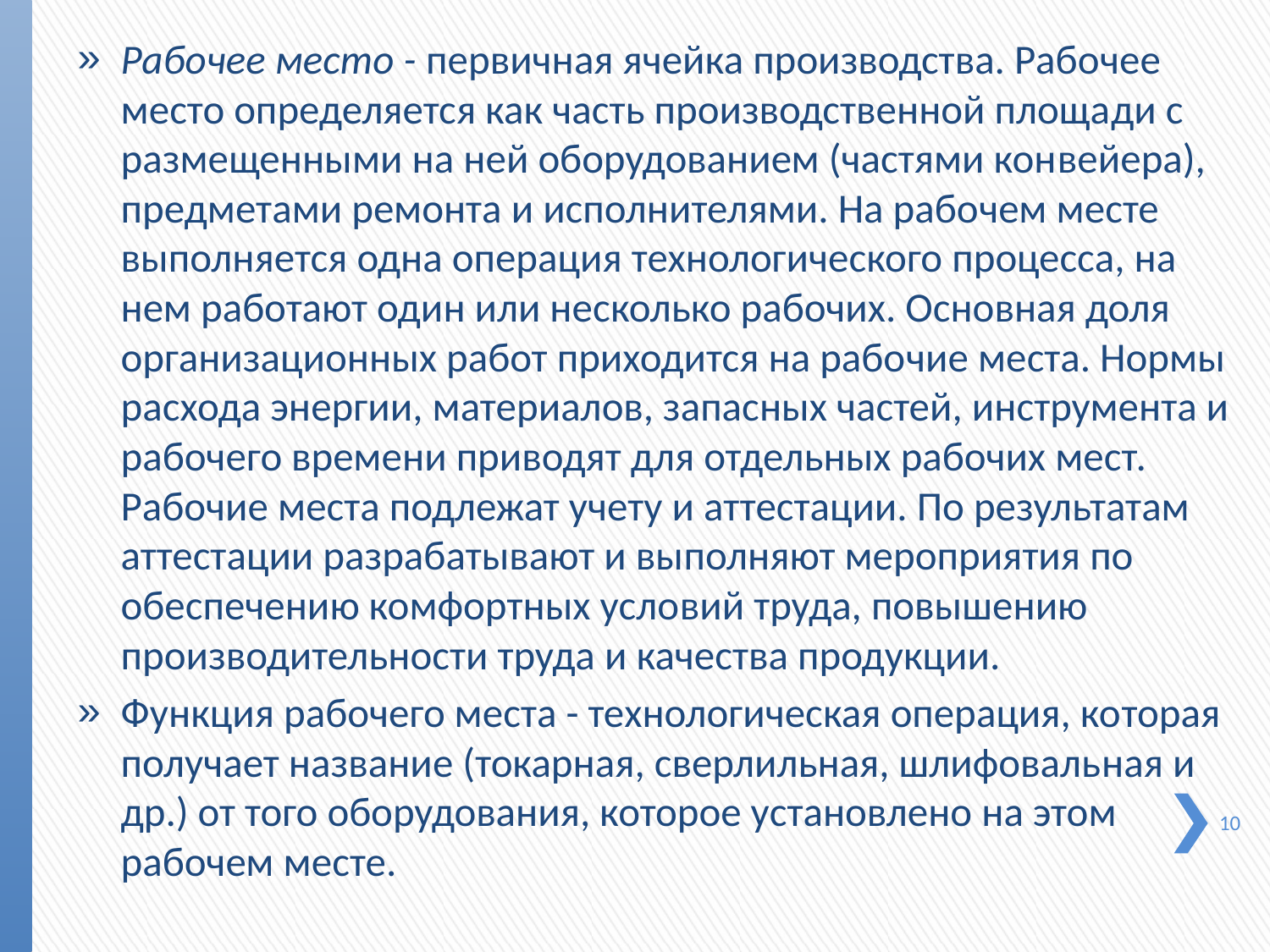

Рабочее место - первичная ячейка производства. Рабо­чее место определяется как часть производственной площа­ди с размещенными на ней оборудованием (частями кон­вейера), предметами ремонта и исполнителями. На рабо­чем месте выполняется одна операция технологического процесса, на нем работают один или несколько рабочих. Основная доля организационных работ приходится на рабо­чие места. Нормы расхода энергии, материалов, запасных частей, инструмента и рабочего времени приводят для от­дельных рабочих мест. Рабочие места подлежат учету и ат­тестации. По результатам аттестации разрабатывают и вы­полняют мероприятия по обеспечению комфортных усло­вий труда, повышению производительности труда и качества продукции.
Функция рабочего места - технологическая операция, ко­торая получает название (токарная, сверлильная, шлифоваль­ная и др.) от того оборудования, которое установлено на этом рабочем месте.

10